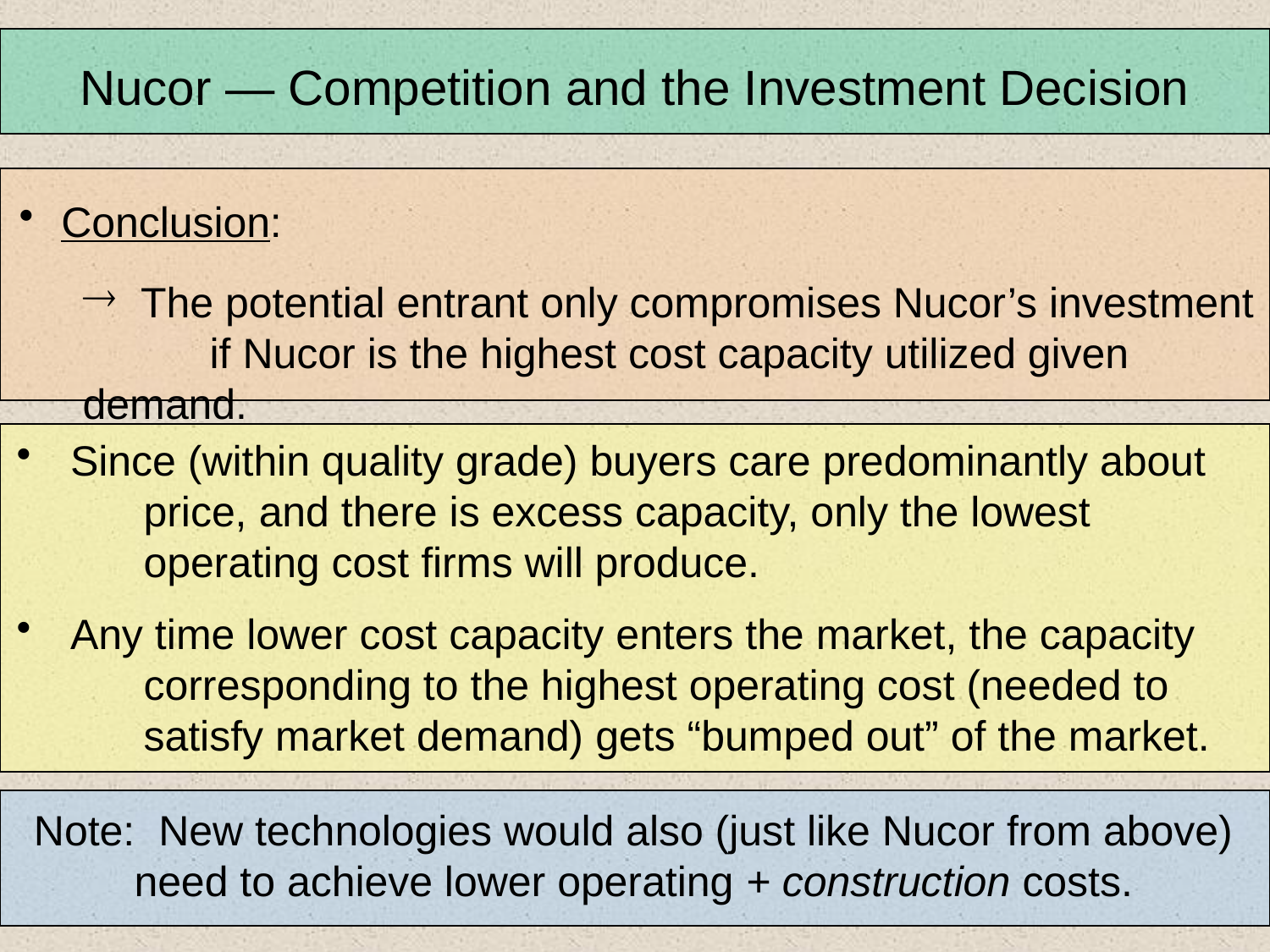

Nucor — Competition and the Investment Decision

 Conclusion:

  The potential entrant only compromises Nucor’s investment
	if Nucor is the highest cost capacity utilized given demand.

  Since (within quality grade) buyers care predominantly about
	price, and there is excess capacity, only the lowest
	operating cost firms will produce.

  Any time lower cost capacity enters the market, the capacity
	corresponding to the highest operating cost (needed to
	satisfy market demand) gets “bumped out” of the market.

Note:  New technologies would also (just like Nucor from above)
need to achieve lower operating + construction costs.